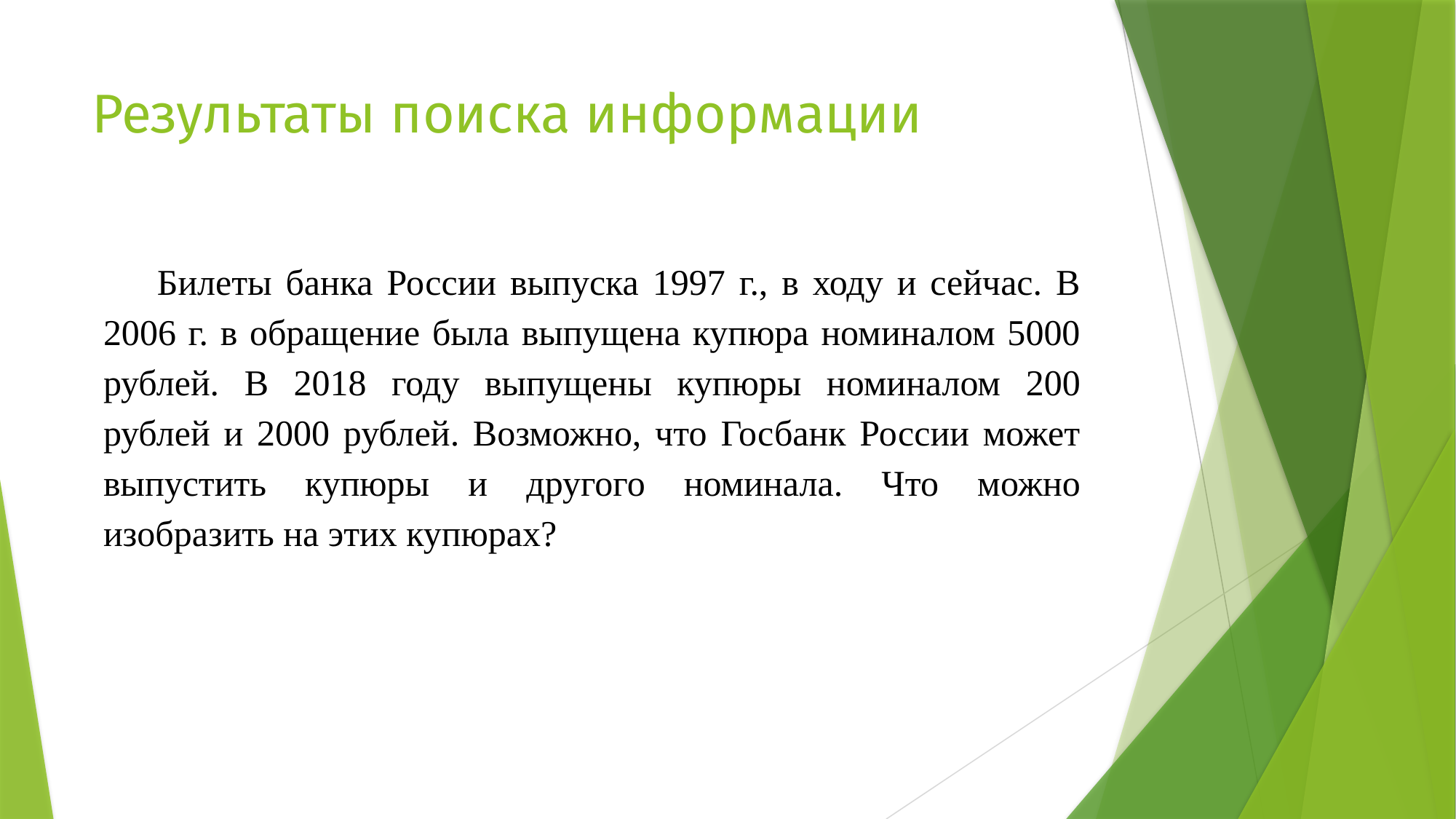

# Результаты поиска информации
Билеты банка России выпуска 1997 г., в ходу и сейчас. В 2006 г. в обращение была выпущена купюра номиналом 5000 рублей. В 2018 году выпущены купюры номиналом 200 рублей и 2000 рублей. Возможно, что Госбанк России может выпустить купюры и другого номинала. Что можно изобразить на этих купюрах?